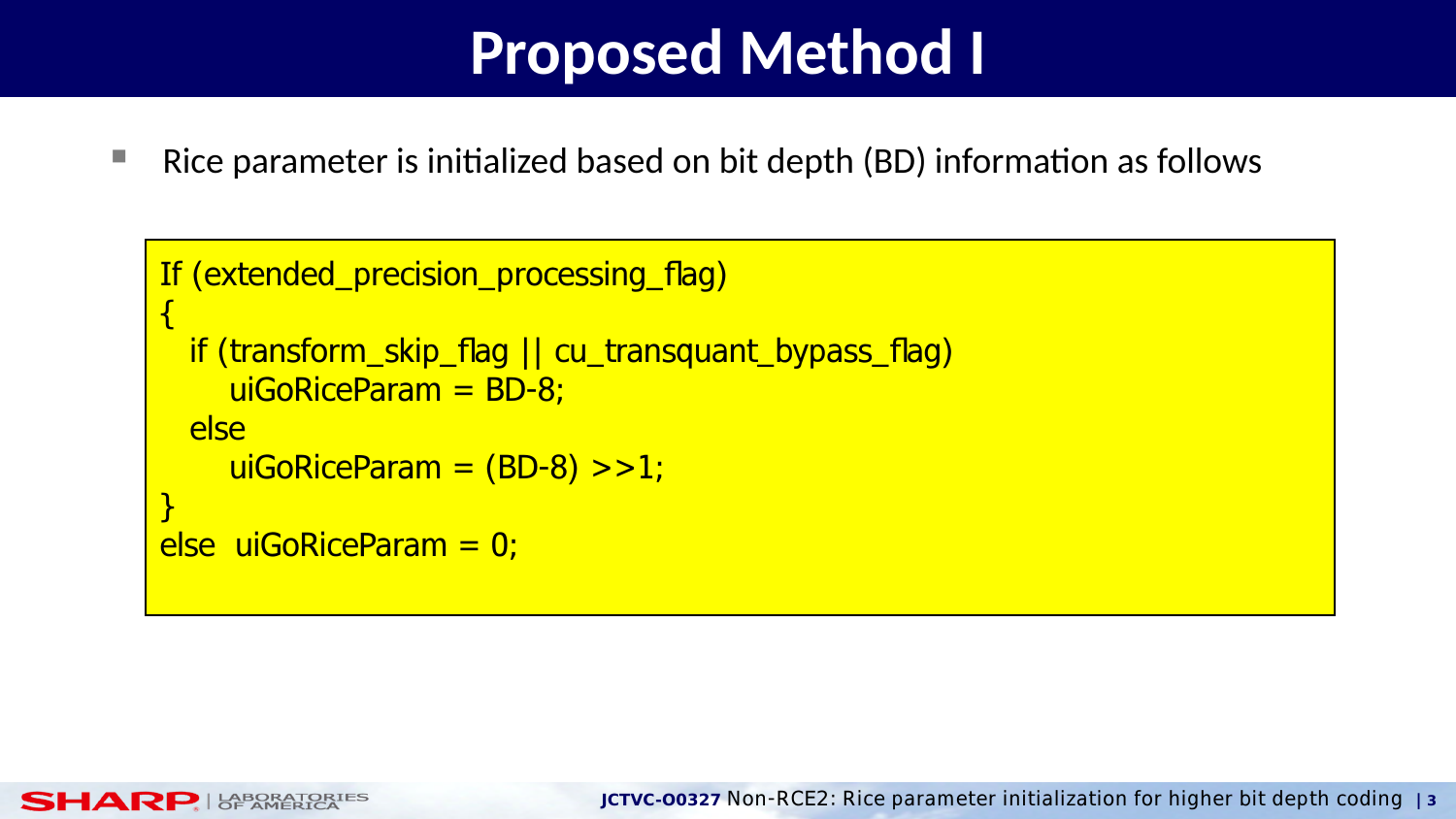

Proposed Method I
Rice parameter is initialized based on bit depth (BD) information as follows
If (extended_precision_processing_flag)
{
   if (transform_skip_flag || cu_transquant_bypass_flag)
       uiGoRiceParam = BD-8;
   else
       uiGoRiceParam = (BD-8) >>1;
}
else  uiGoRiceParam = 0;